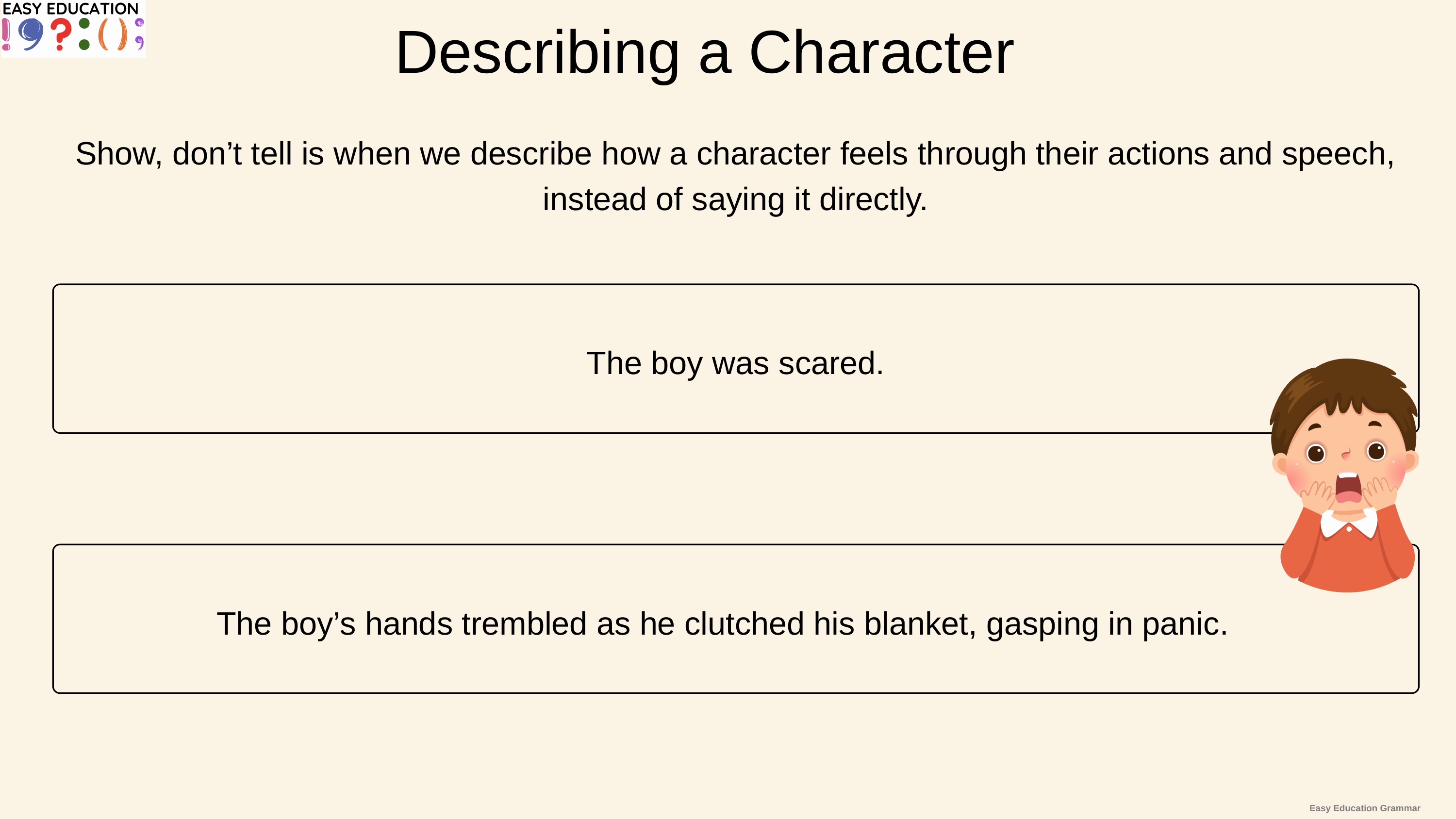

Describing a Character
Show, don’t tell is when we describe how a character feels through their actions and speech, instead of saying it directly.

The boy was scared.

The boy’s hands trembled as he clutched his blanket, gasping in panic.